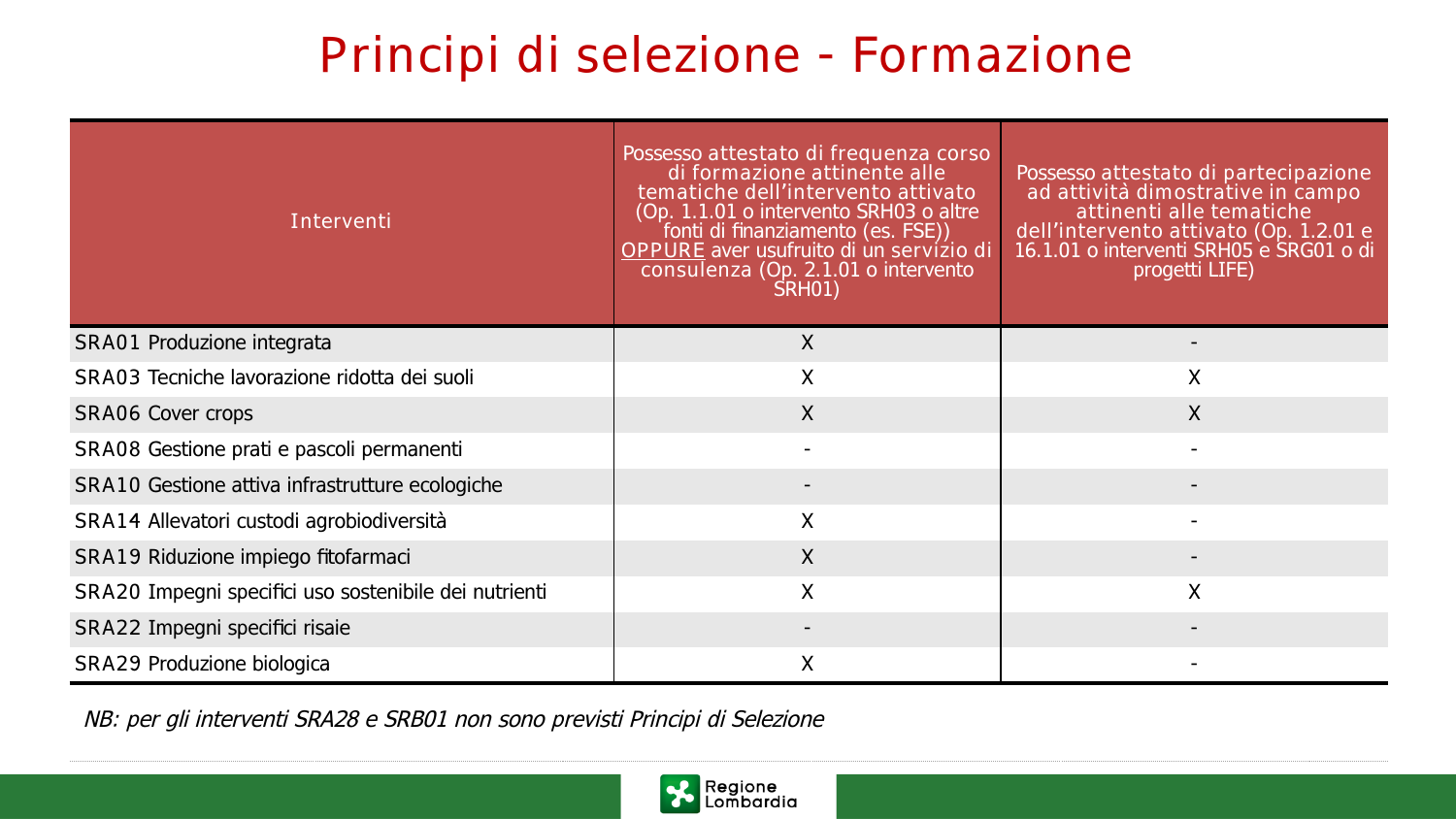

# Principi di selezione - Formazione
| Interventi | Possesso attestato di frequenza corso di formazione attinente alle tematiche dell’intervento attivato (Op. 1.1.01 o intervento SRH03 o altre fonti di finanziamento (es. FSE)) OPPURE aver usufruito di un servizio di consulenza (Op. 2.1.01 o intervento SRH01) | Possesso attestato di partecipazione ad attività dimostrative in campo attinenti alle tematiche dell’intervento attivato (Op. 1.2.01 e 16.1.01 o interventi SRH05 e SRG01 o di progetti LIFE) |
| --- | --- | --- |
| SRA01 Produzione integrata | X | - |
| SRA03 Tecniche lavorazione ridotta dei suoli | X | X |
| SRA06 Cover crops | X | X |
| SRA08 Gestione prati e pascoli permanenti | - | - |
| SRA10 Gestione attiva infrastrutture ecologiche | - | - |
| SRA14 Allevatori custodi agrobiodiversità | X | - |
| SRA19 Riduzione impiego fitofarmaci | X | - |
| SRA20 Impegni specifici uso sostenibile dei nutrienti | X | X |
| SRA22 Impegni specifici risaie | - | - |
| SRA29 Produzione biologica | X | - |
NB: per gli interventi SRA28 e SRB01 non sono previsti Principi di Selezione